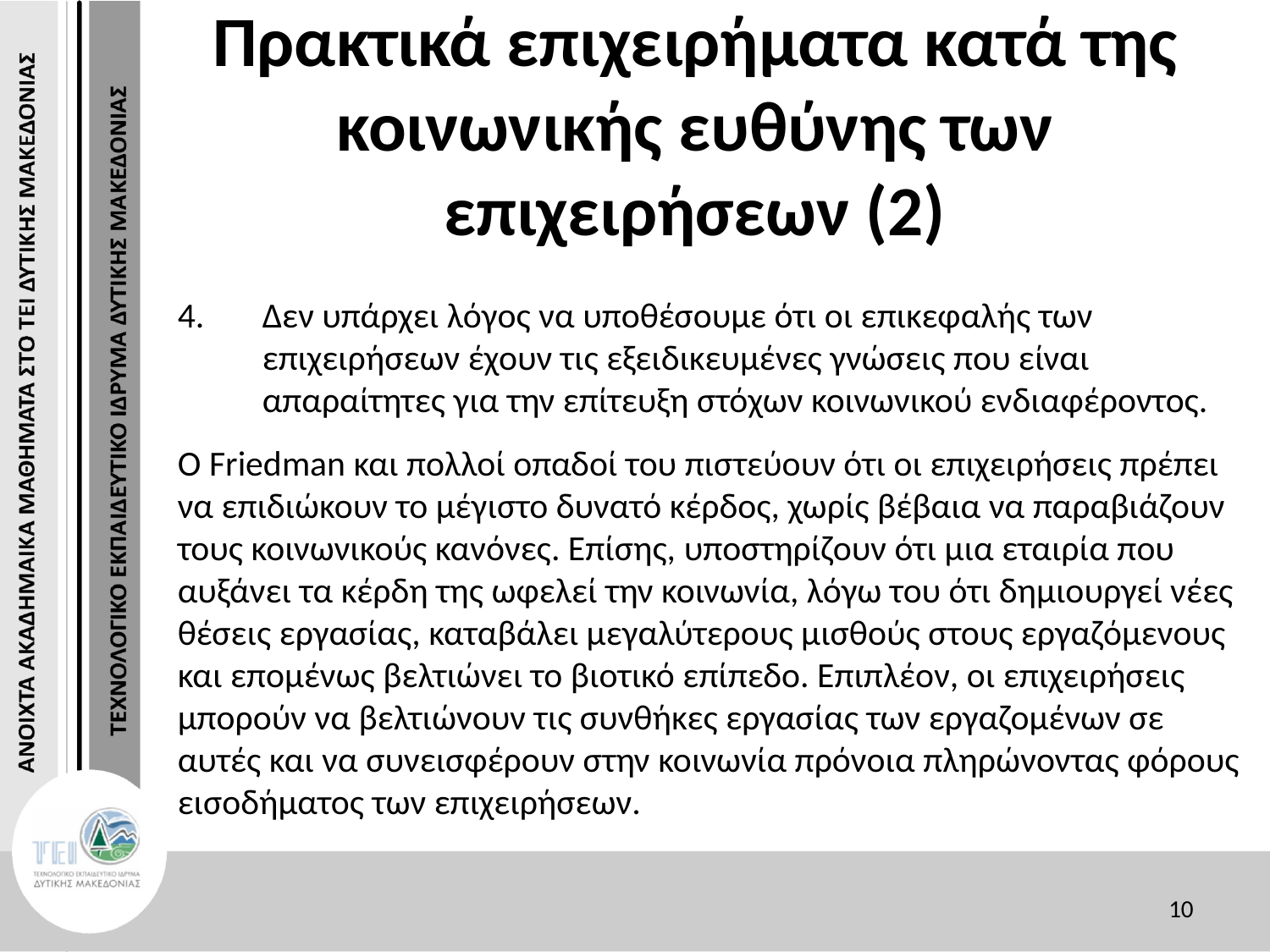

# Πρακτικά επιχειρήματα κατά της κοινωνικής ευθύνης των επιχειρήσεων (2)
Δεν υπάρχει λόγος να υποθέσουμε ότι οι επικεφαλής των επιχειρήσεων έχουν τις εξειδικευμένες γνώσεις που είναι απαραίτητες για την επίτευξη στόχων κοινωνικού ενδιαφέροντος.
Ο Friedman και πολλοί οπαδοί του πιστεύουν ότι οι επιχειρήσεις πρέπει να επιδιώκουν το μέγιστο δυνατό κέρδος, χωρίς βέβαια να παραβιάζουν τους κοινωνικούς κανόνες. Επίσης, υποστηρίζουν ότι μια εταιρία που αυξάνει τα κέρδη της ωφελεί την κοινωνία, λόγω του ότι δημιουργεί νέες θέσεις εργασίας, καταβάλει μεγαλύτερους μισθούς στους εργαζόμενους και επομένως βελτιώνει το βιοτικό επίπεδο. Επιπλέον, οι επιχειρήσεις μπορούν να βελτιώνουν τις συνθήκες εργασίας των εργαζομένων σε αυτές και να συνεισφέρουν στην κοινωνία πρόνοια πληρώνοντας φόρους εισοδήματος των επιχειρήσεων.
10